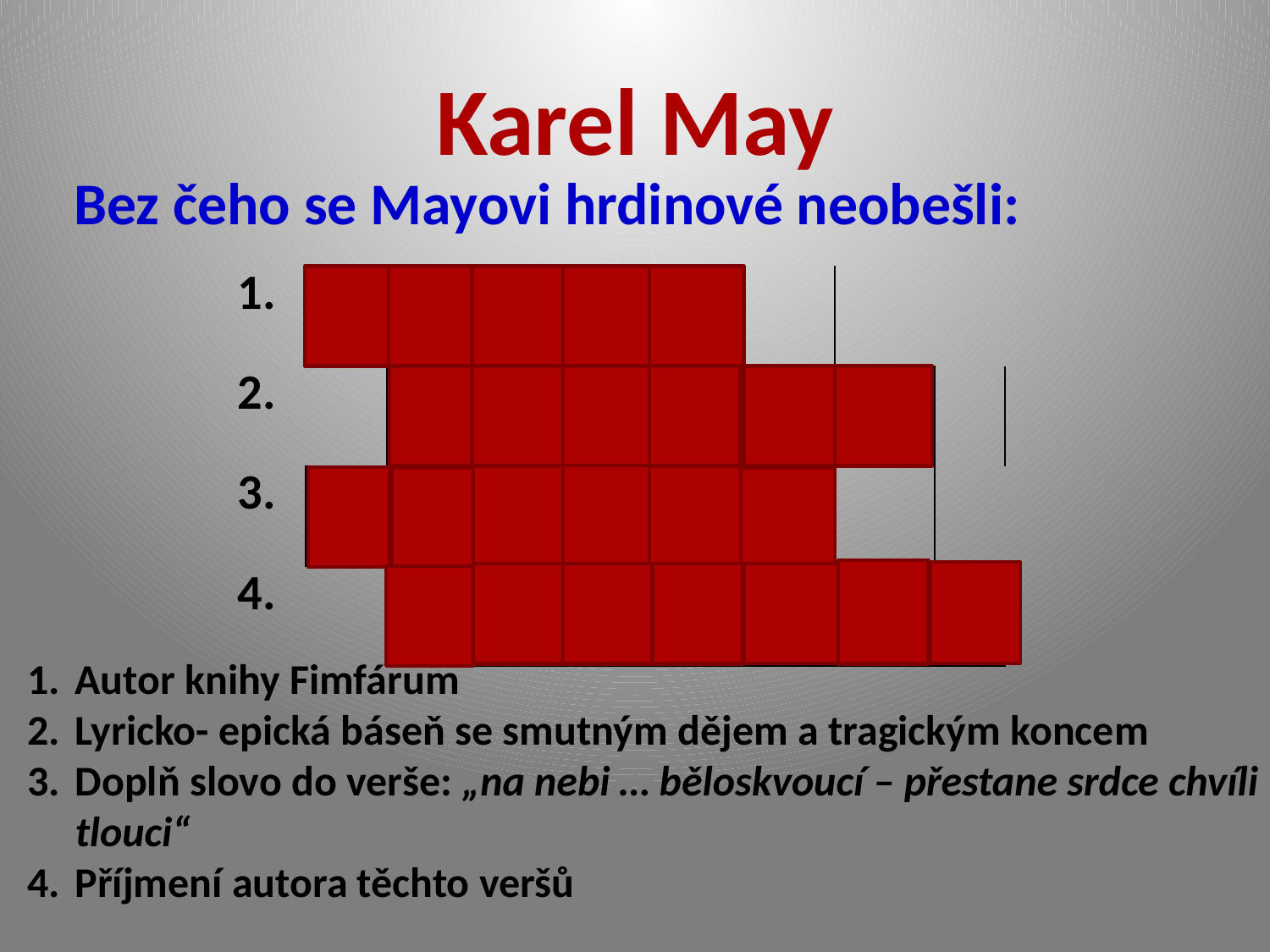

# Karel May
 Bez čeho se Mayovi hrdinové neobešli:

| 1. | W | E | R | I | CH |  |  |  |  |
| --- | --- | --- | --- | --- | --- | --- | --- | --- | --- |
| 2. |  | B | A | L | A | D | A |  |  |
| 3. | M | R | Á | Č | E | K |  |  |  |
| 4. |  | S | E | I | F | E | R | T |  |

Autor knihy Fimfárum
Lyricko- epická báseň se smutným dějem a tragickým koncem
Doplň slovo do verše: „na nebi … běloskvoucí – přestane srdce chvíli tlouci“
Příjmení autora těchto veršů